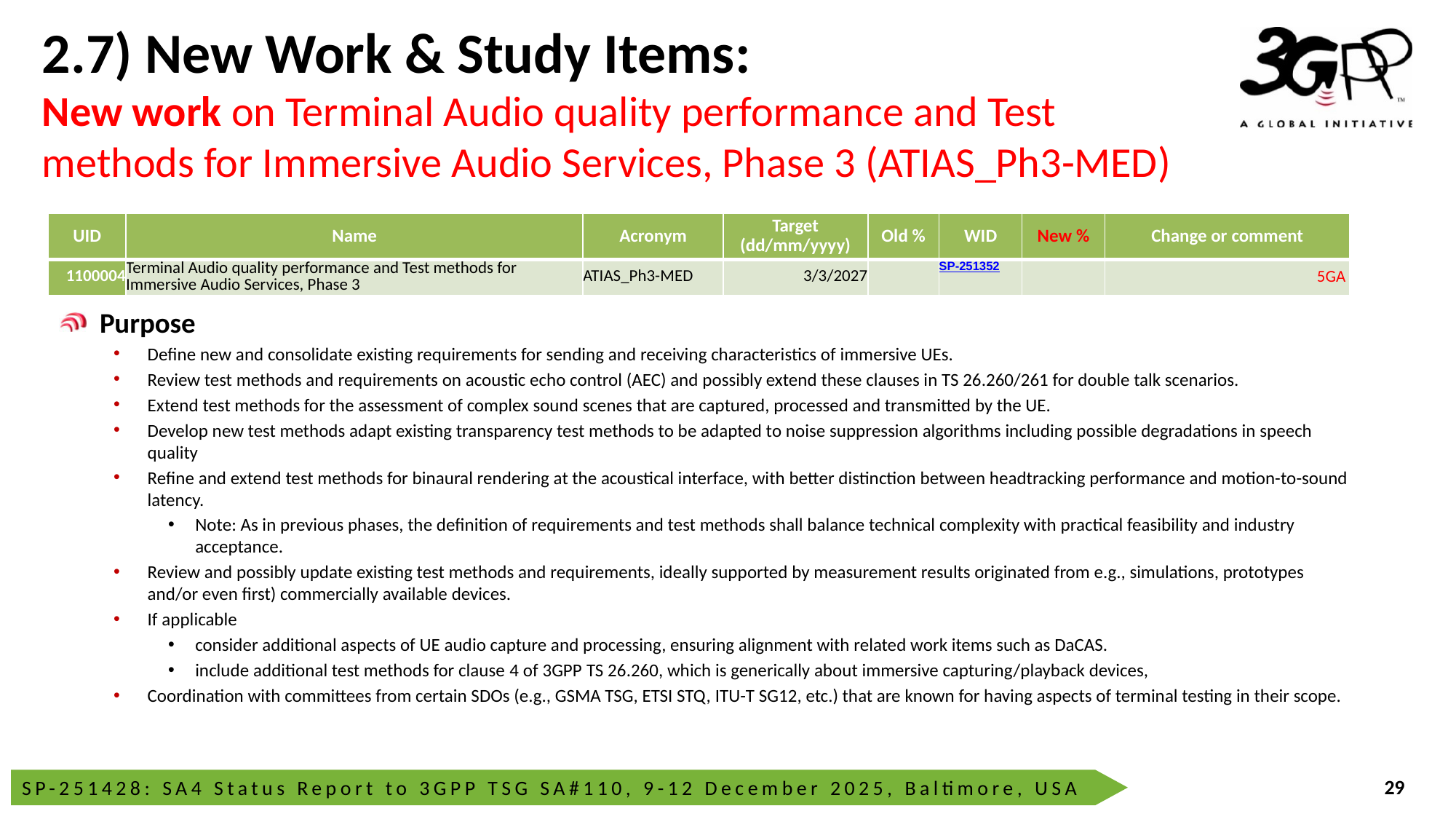

# 2.7) New Work & Study Items: New work on Terminal Audio quality performance and Test methods for Immersive Audio Services, Phase 3 (ATIAS_Ph3-MED)
| UID | Name | Acronym | Target (dd/mm/yyyy) | Old % | WID | New % | Change or comment |
| --- | --- | --- | --- | --- | --- | --- | --- |
| 1100004 | Terminal Audio quality performance and Test methods for Immersive Audio Services, Phase 3 | ATIAS\_Ph3-MED | 3/3/2027 |  | SP-251352 |  | 5GA |
Purpose
Define new and consolidate existing requirements for sending and receiving characteristics of immersive UEs.
Review test methods and requirements on acoustic echo control (AEC) and possibly extend these clauses in TS 26.260/261 for double talk scenarios.
Extend test methods for the assessment of complex sound scenes that are captured, processed and transmitted by the UE.
Develop new test methods adapt existing transparency test methods to be adapted to noise suppression algorithms including possible degradations in speech quality
Refine and extend test methods for binaural rendering at the acoustical interface, with better distinction between headtracking performance and motion-to-sound latency.
Note: As in previous phases, the definition of requirements and test methods shall balance technical complexity with practical feasibility and industry acceptance.
Review and possibly update existing test methods and requirements, ideally supported by measurement results originated from e.g., simulations, prototypes and/or even first) commercially available devices.
If applicable
consider additional aspects of UE audio capture and processing, ensuring alignment with related work items such as DaCAS.
include additional test methods for clause 4 of 3GPP TS 26.260, which is generically about immersive capturing/playback devices,
Coordination with committees from certain SDOs (e.g., GSMA TSG, ETSI STQ, ITU-T SG12, etc.) that are known for having aspects of terminal testing in their scope.